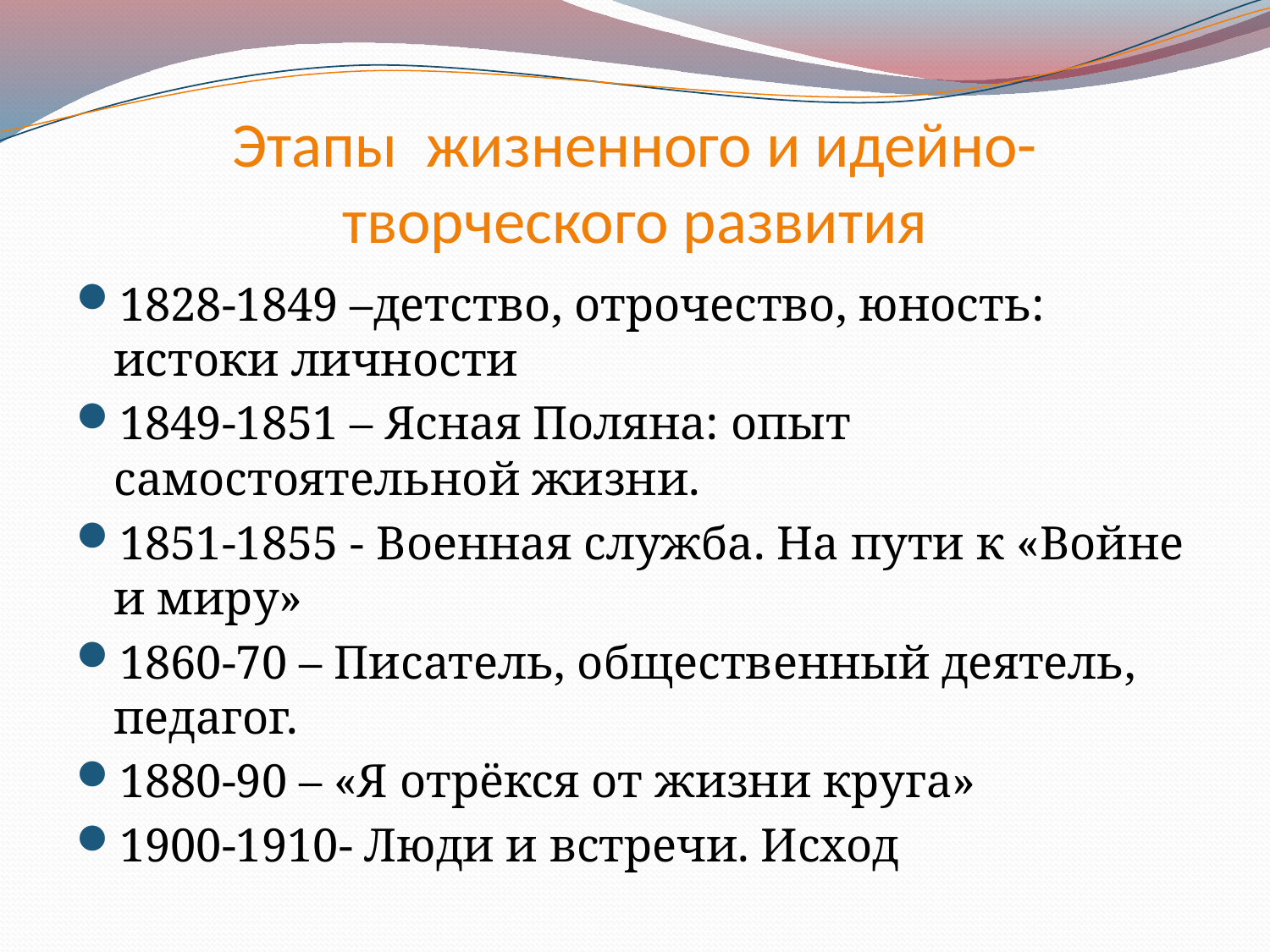

# Этапы  жизненного и идейно- творческого развития
1828-1849 –детство, отрочество, юность: истоки личности
1849-1851 – Ясная Поляна: опыт самостоятельной жизни.
1851-1855 - Военная служба. На пути к «Войне и миру»
1860-70 – Писатель, общественный деятель, педагог.
1880-90 – «Я отрёкся от жизни круга»
1900-1910- Люди и встречи. Исход